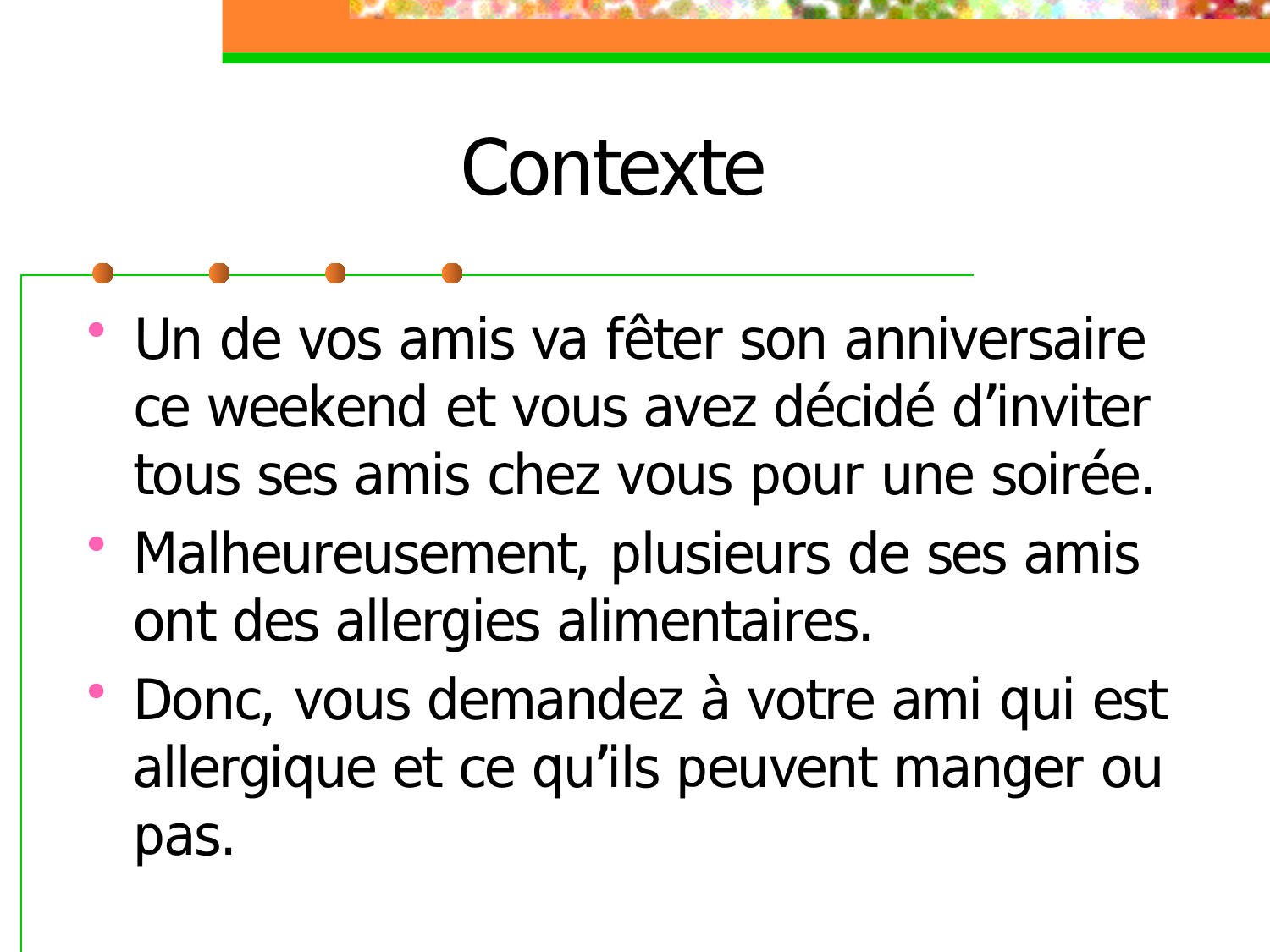

# Contexte
Un de vos amis va fêter son anniversaire ce weekend et vous avez décidé d’inviter tous ses amis chez vous pour une soirée.
Malheureusement, plusieurs de ses amis ont des allergies alimentaires.
Donc, vous demandez à votre ami qui est allergique et ce qu’ils peuvent manger ou pas.